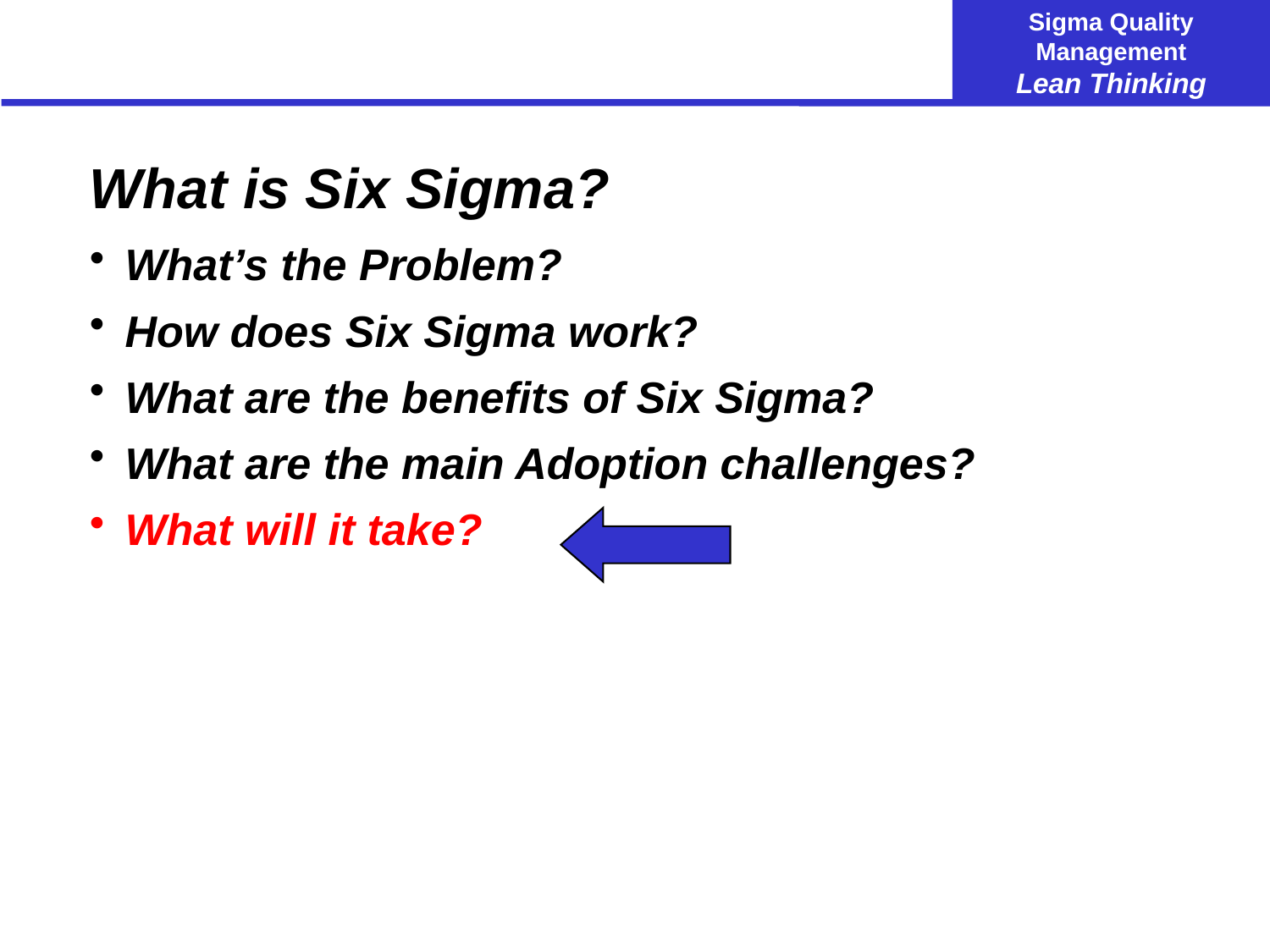

What is Six Sigma?
What’s the Problem?
How does Six Sigma work?
What are the benefits of Six Sigma?
What are the main Adoption challenges?
What will it take?